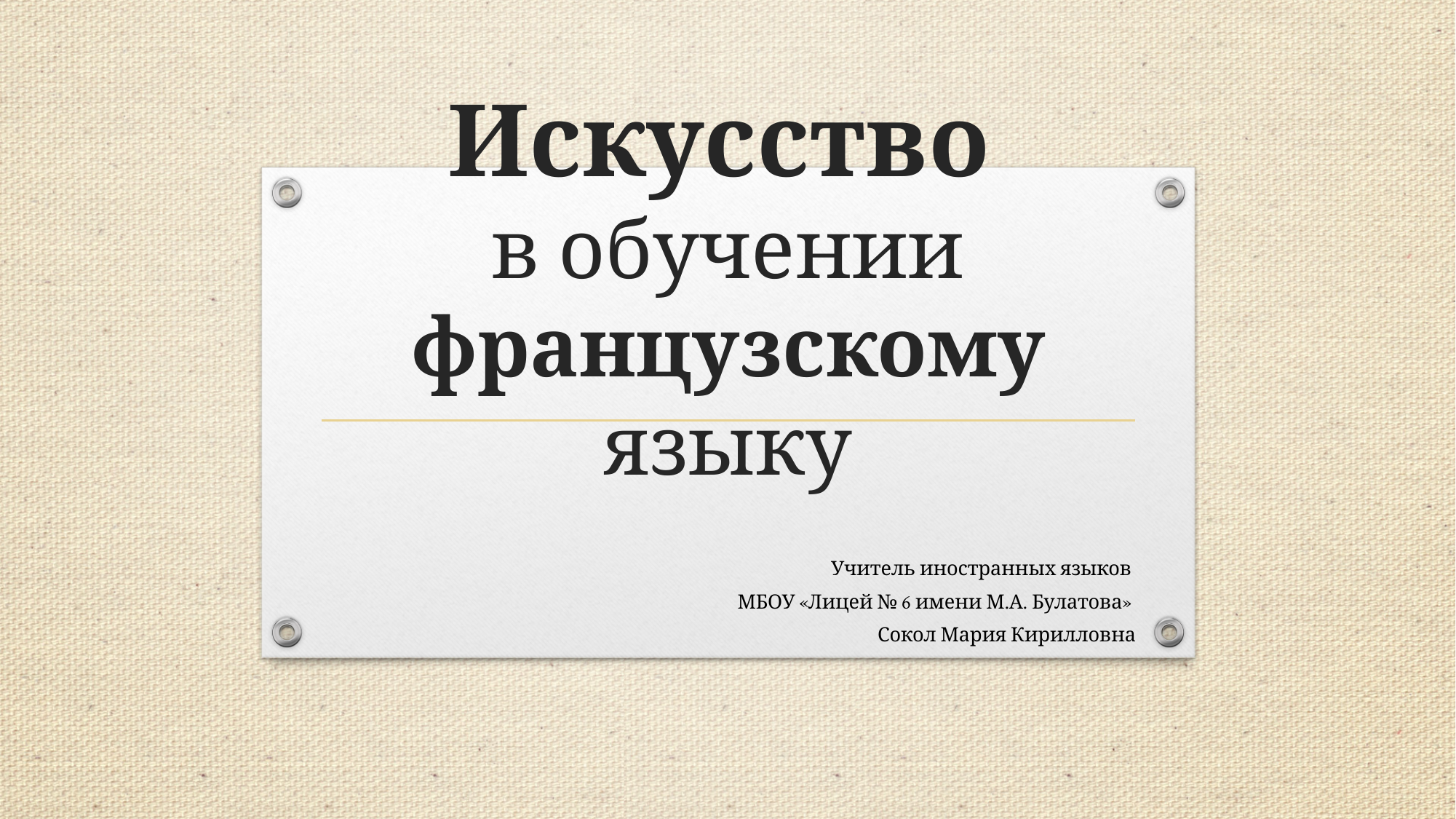

# Искусство в обучении французскому языку
Учитель иностранных языков
МБОУ «Лицей № 6 имени М.А. Булатова»
Сокол Мария Кирилловна